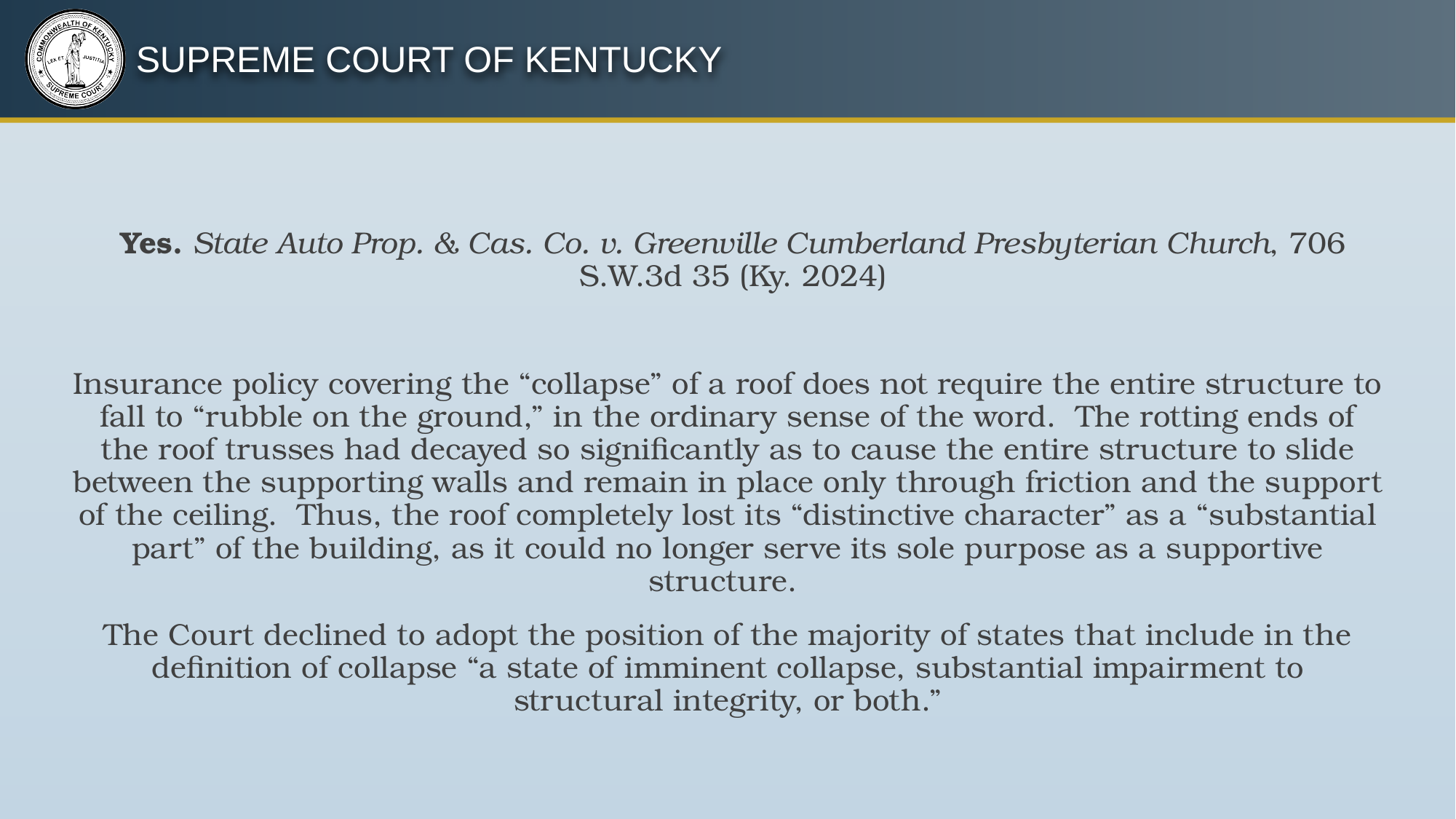

Yes. State Auto Prop. & Cas. Co. v. Greenville Cumberland Presbyterian Church, 706 S.W.3d 35 (Ky. 2024)

Insurance policy covering the “collapse” of a roof does not require the entire structure to fall to “rubble on the ground,” in the ordinary sense of the word.  The rotting ends of the roof trusses had decayed so significantly as to cause the entire structure to slide between the supporting walls and remain in place only through friction and the support of the ceiling.  Thus, the roof completely lost its “distinctive character” as a “substantial part” of the building, as it could no longer serve its sole purpose as a supportive structure.
The Court declined to adopt the position of the majority of states that include in the definition of collapse “a state of imminent collapse, substantial impairment to structural integrity, or both.”